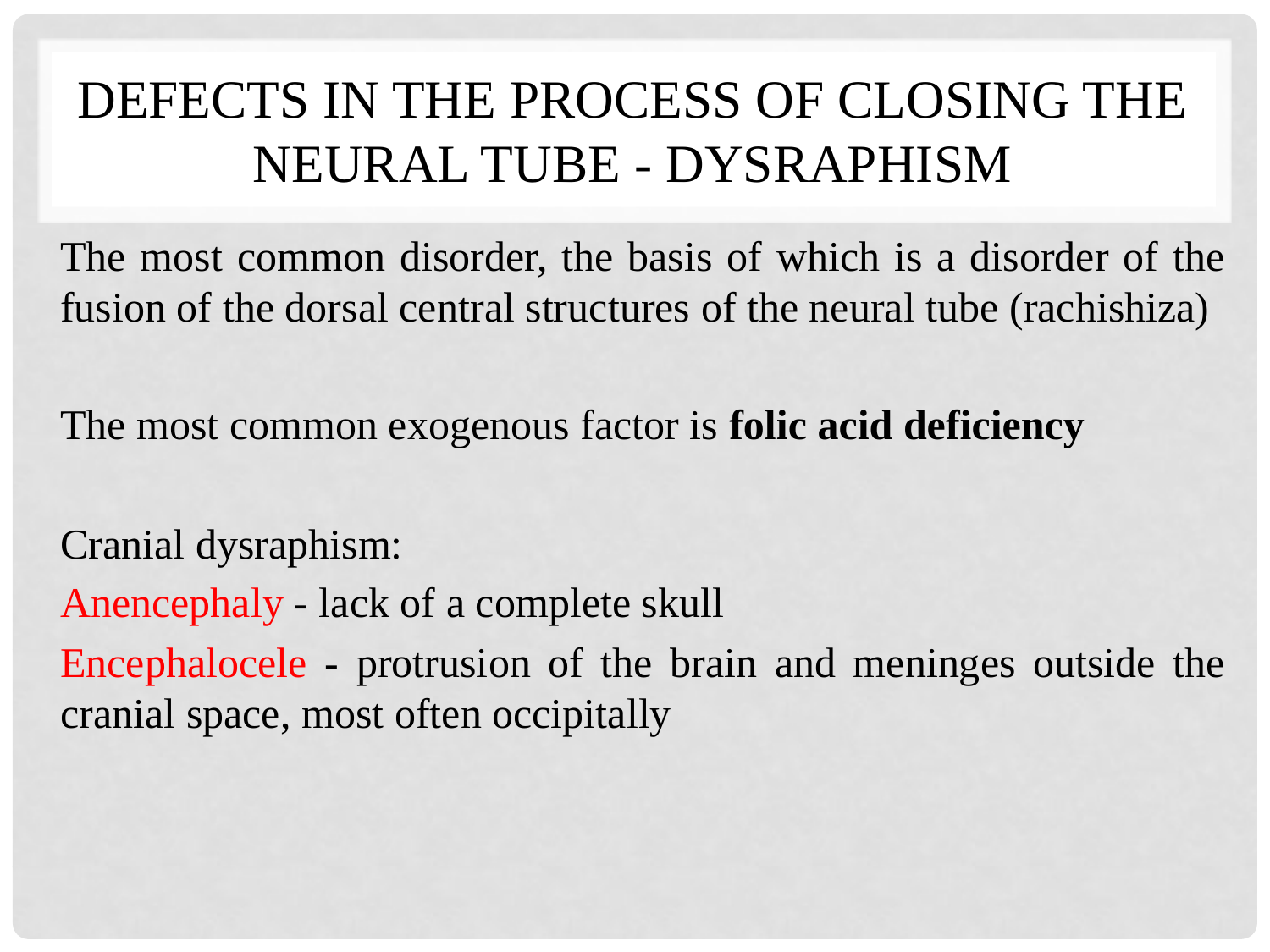

# Defects in the process of closing the neural tube - dysraphism
The most common disorder, the basis of which is a disorder of the fusion of the dorsal central structures of the neural tube (rachishiza)

The most common exogenous factor is folic acid deficiency

Cranial dysraphism:
Anencephaly - lack of a complete skull
Encephalocele - protrusion of the brain and meninges outside the cranial space, most often occipitally